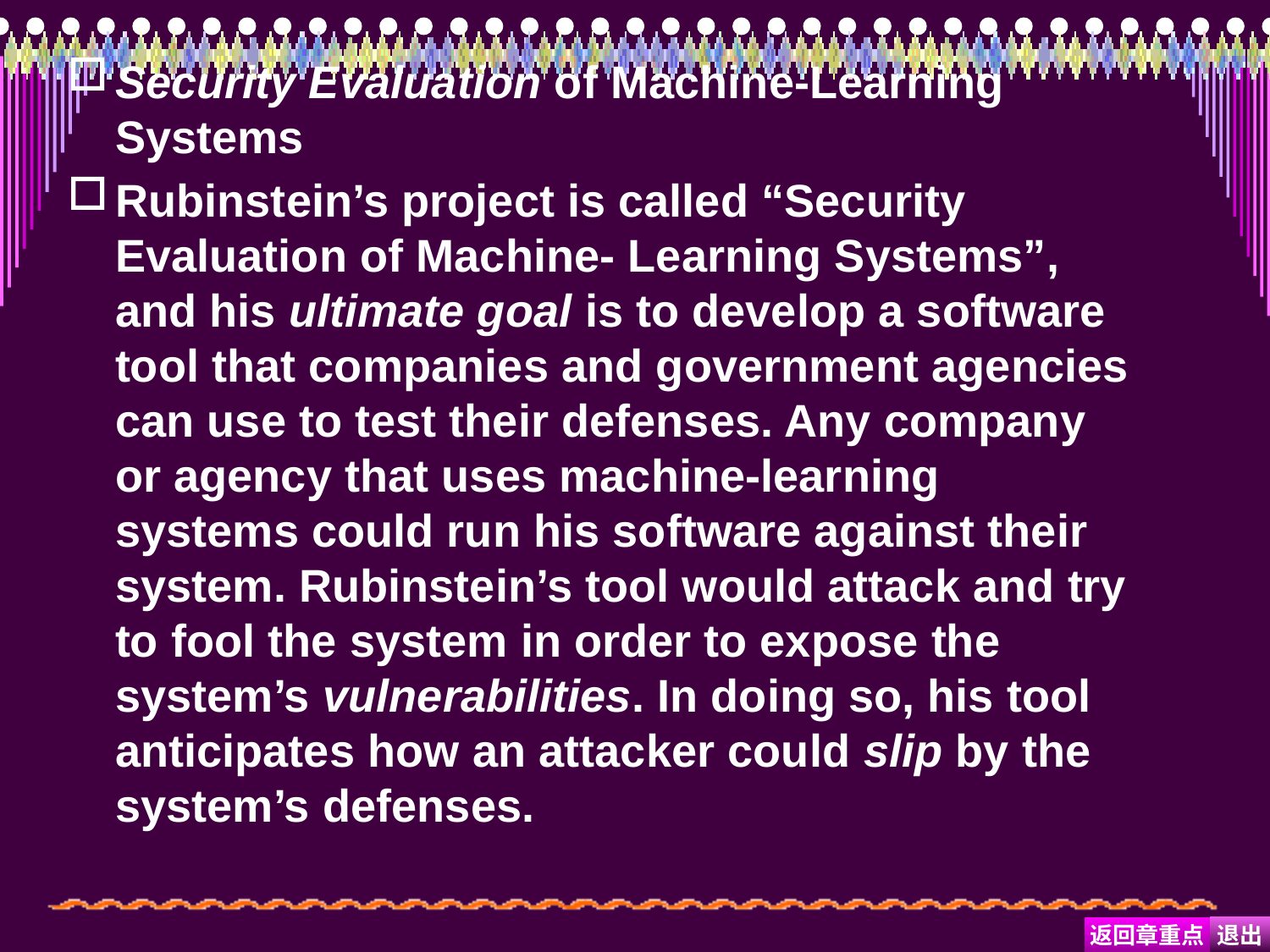

#
Security Evaluation of Machine-Learning Systems
Rubinstein’s project is called “Security Evaluation of Machine- Learning Systems”, and his ultimate goal is to develop a software tool that companies and government agencies can use to test their defenses. Any company or agency that uses machine-learning systems could run his software against their system. Rubinstein’s tool would attack and try to fool the system in order to expose the system’s vulnerabilities. In doing so, his tool anticipates how an attacker could slip by the system’s defenses.